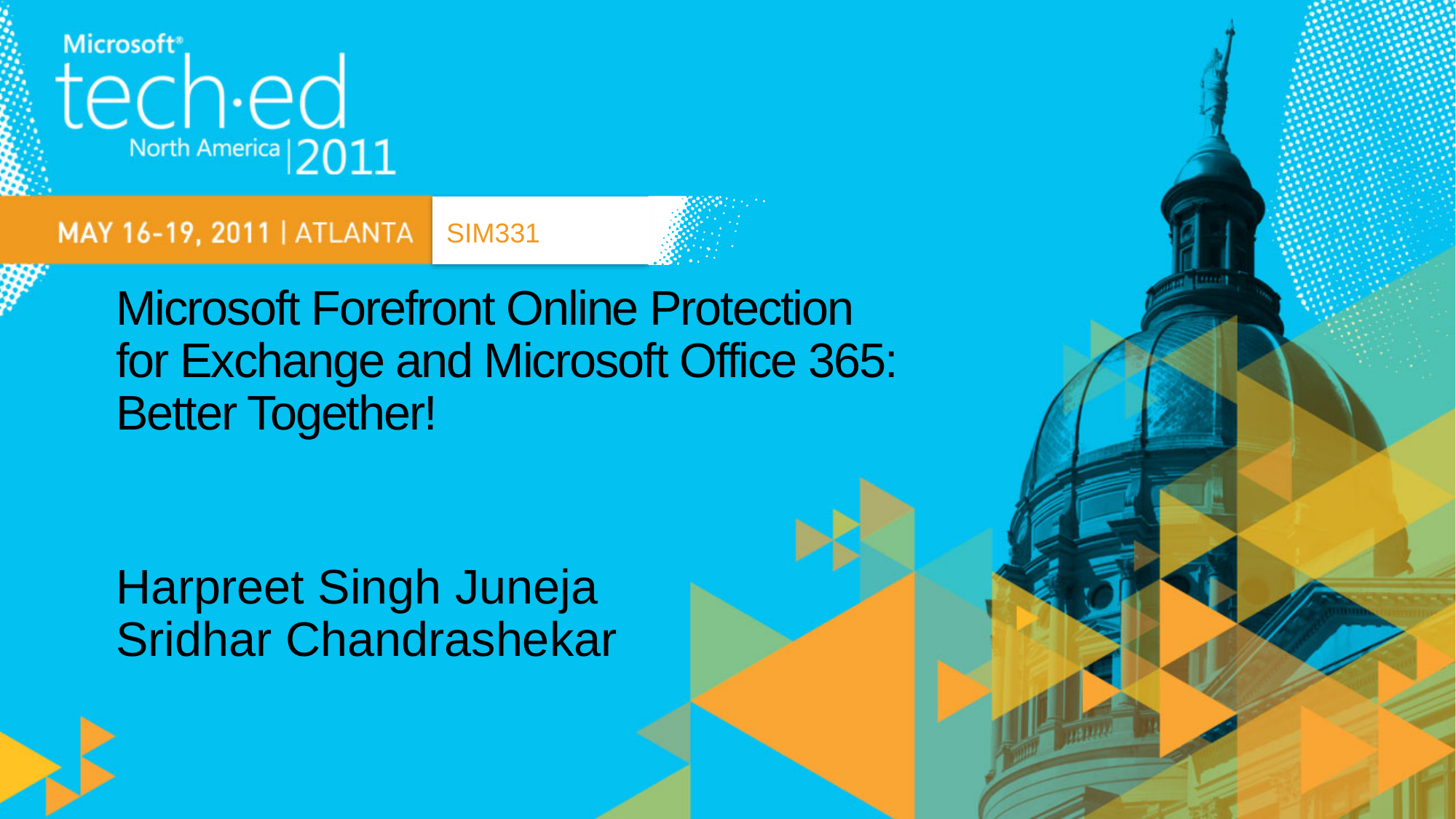

SIM331
# Microsoft Forefront Online Protection for Exchange and Microsoft Office 365: Better Together!
Harpreet Singh Juneja
Sridhar Chandrashekar